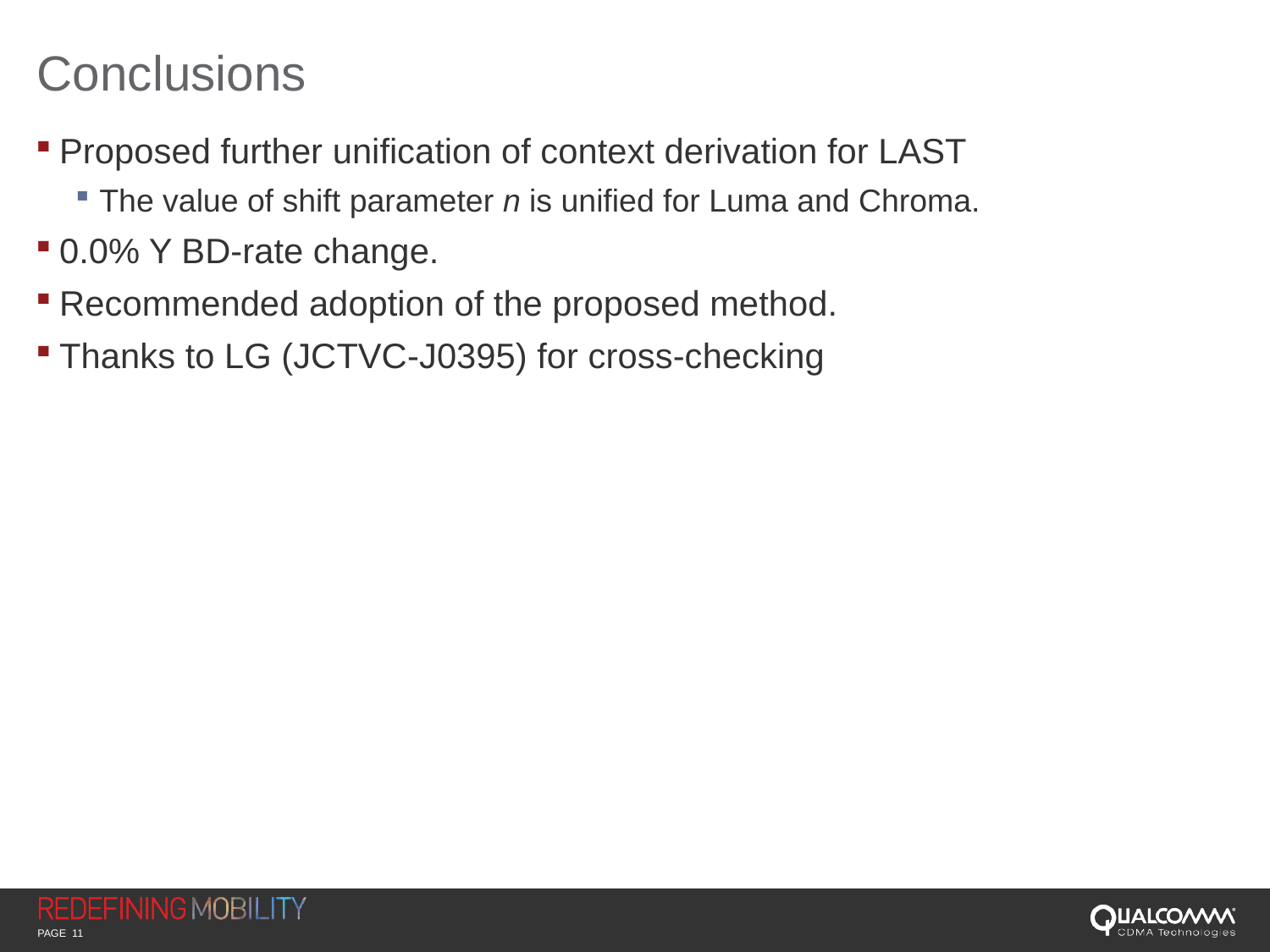

# Conclusions
Proposed further unification of context derivation for LAST
The value of shift parameter n is unified for Luma and Chroma.
0.0% Y BD-rate change.
Recommended adoption of the proposed method.
Thanks to LG (JCTVC-J0395) for cross-checking